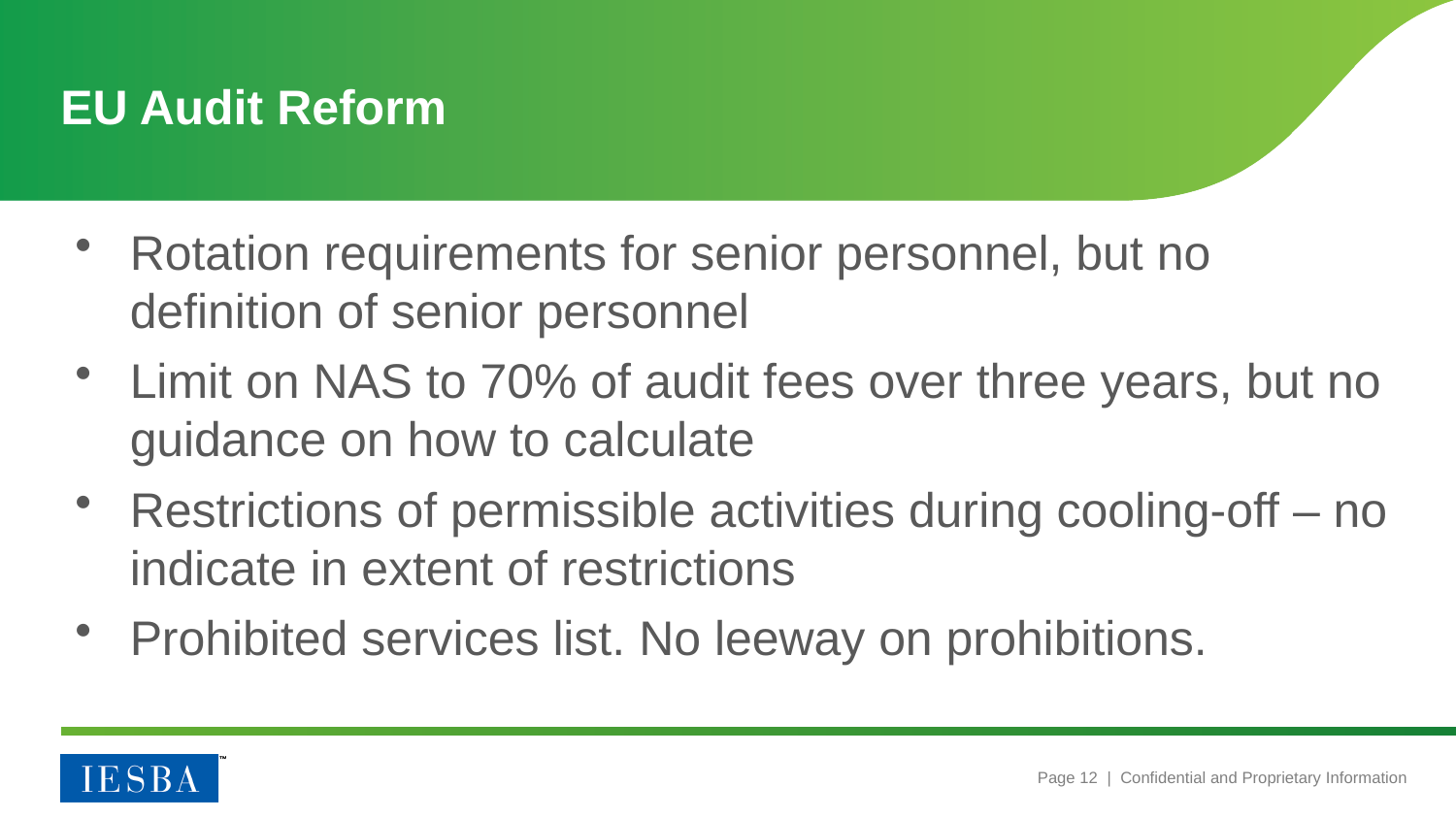

# EU Audit Reform
Rotation requirements for senior personnel, but no definition of senior personnel
Limit on NAS to 70% of audit fees over three years, but no guidance on how to calculate
Restrictions of permissible activities during cooling-off – no indicate in extent of restrictions
Prohibited services list. No leeway on prohibitions.